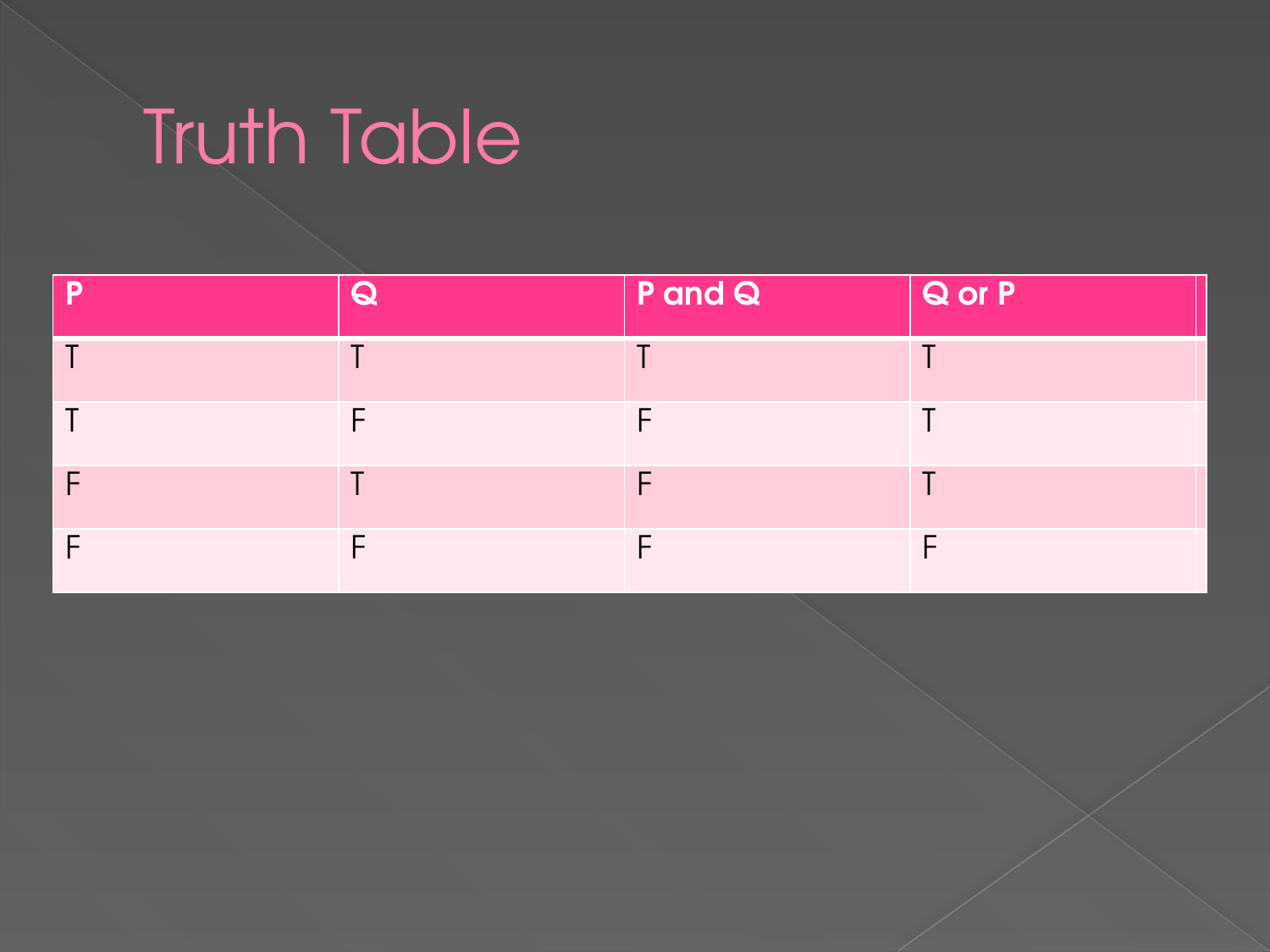

# Truth Table
| P | Q | P and Q | Q or P |
| --- | --- | --- | --- |
| T | T | T | T |
| T | F | F | T |
| F | T | F | T |
| F | F | F | F |
| P | Q | P and Q | Q or P |
| --- | --- | --- | --- |
|  |  |  |  |
|  |  |  |  |
|  |  |  |  |
|  |  |  |  |